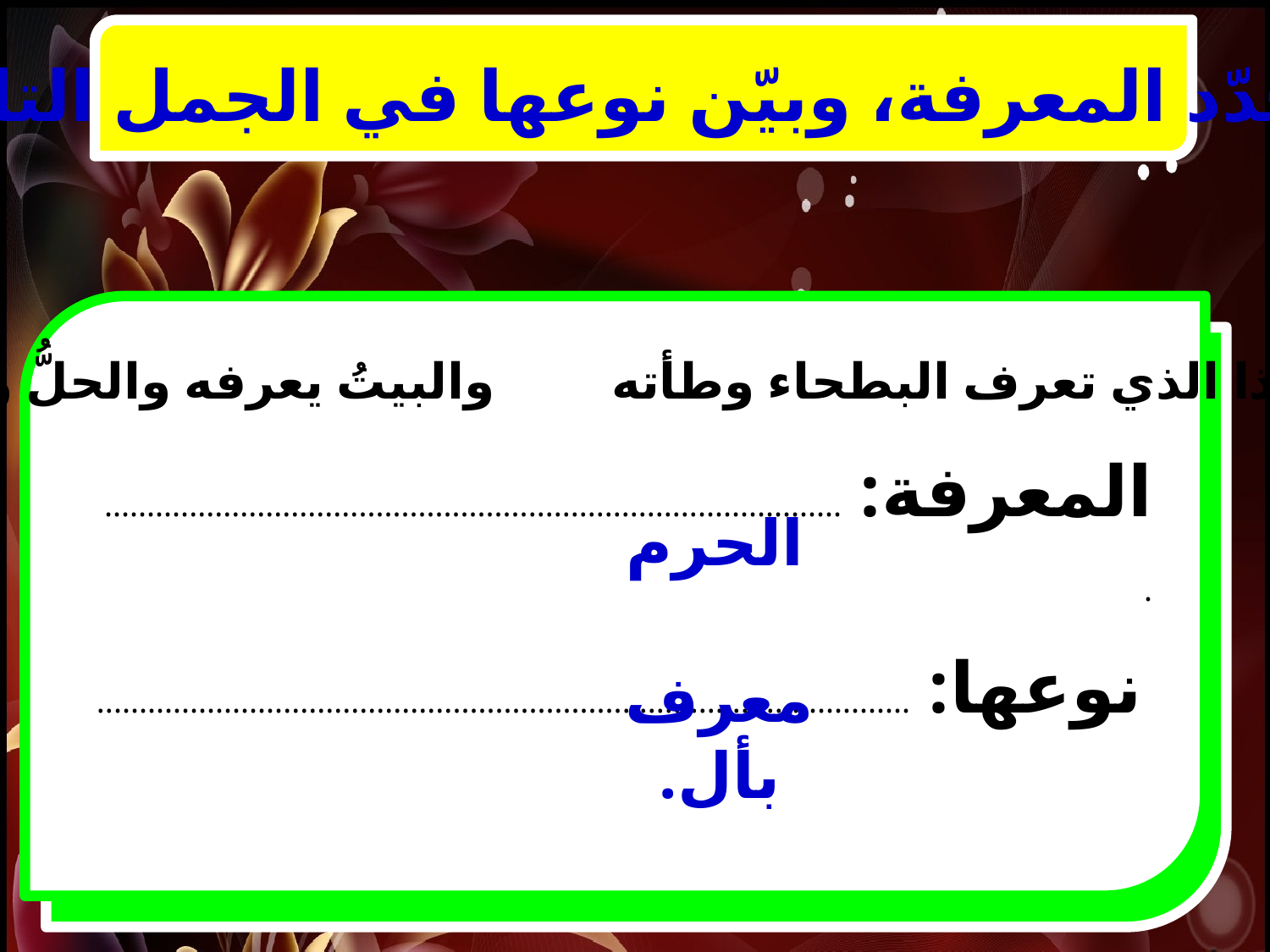

2- حدّد المعرفة، وبيّن نوعها في الجمل التالية

ت. هذا الذي تعرف البطحاء وطأته         والبيتُ يعرفه والحلُّ والحرمُ
المعرفة: ........................................................................................
الحرم
نوعها: ................................................................................................
معرف بأل.